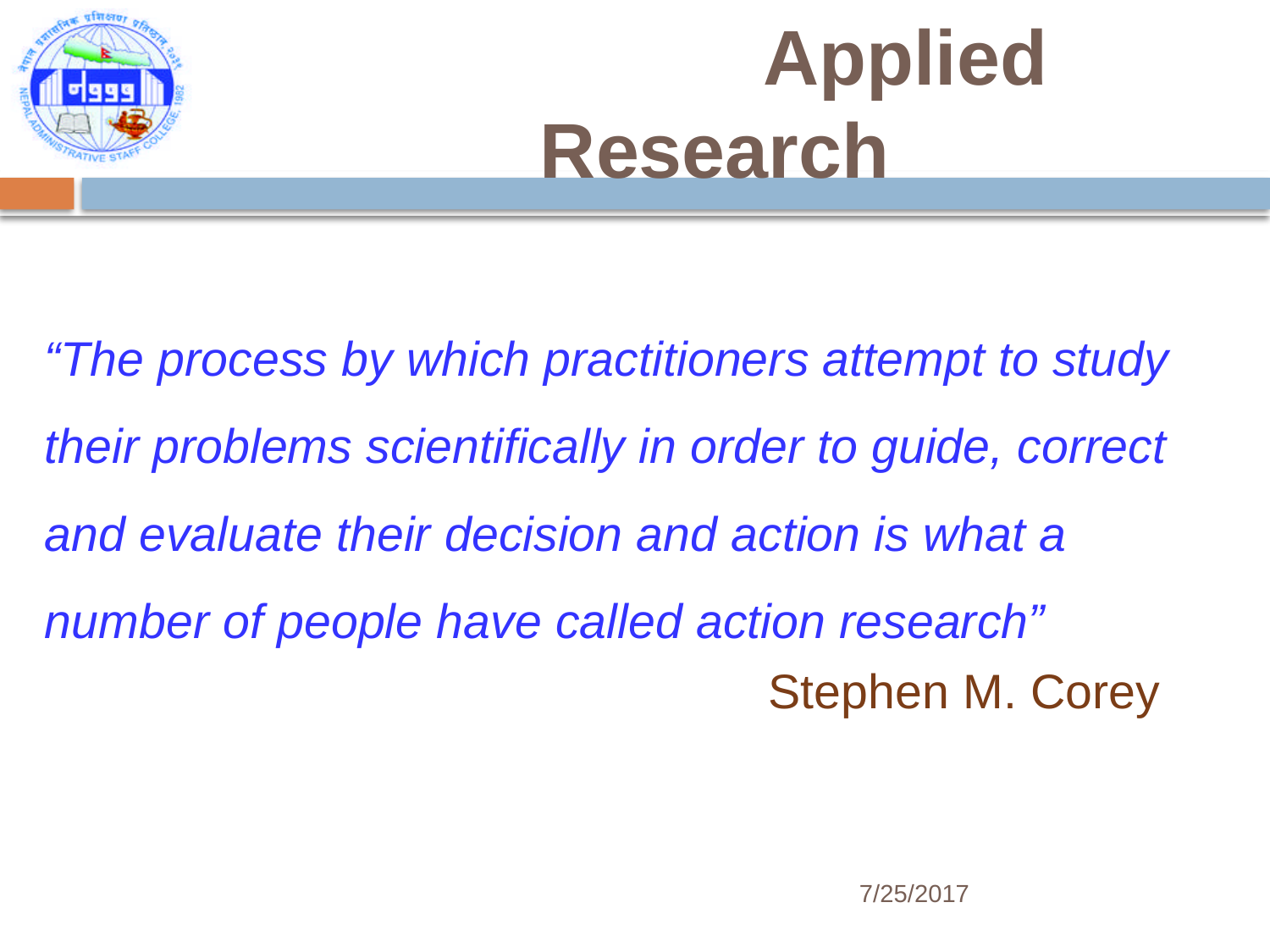

# Applied Research

“The process by which practitioners attempt to study their problems scientifically in order to guide, correct and evaluate their decision and action is what a number of people have called action research”
						Stephen M. Corey
7/25/2017